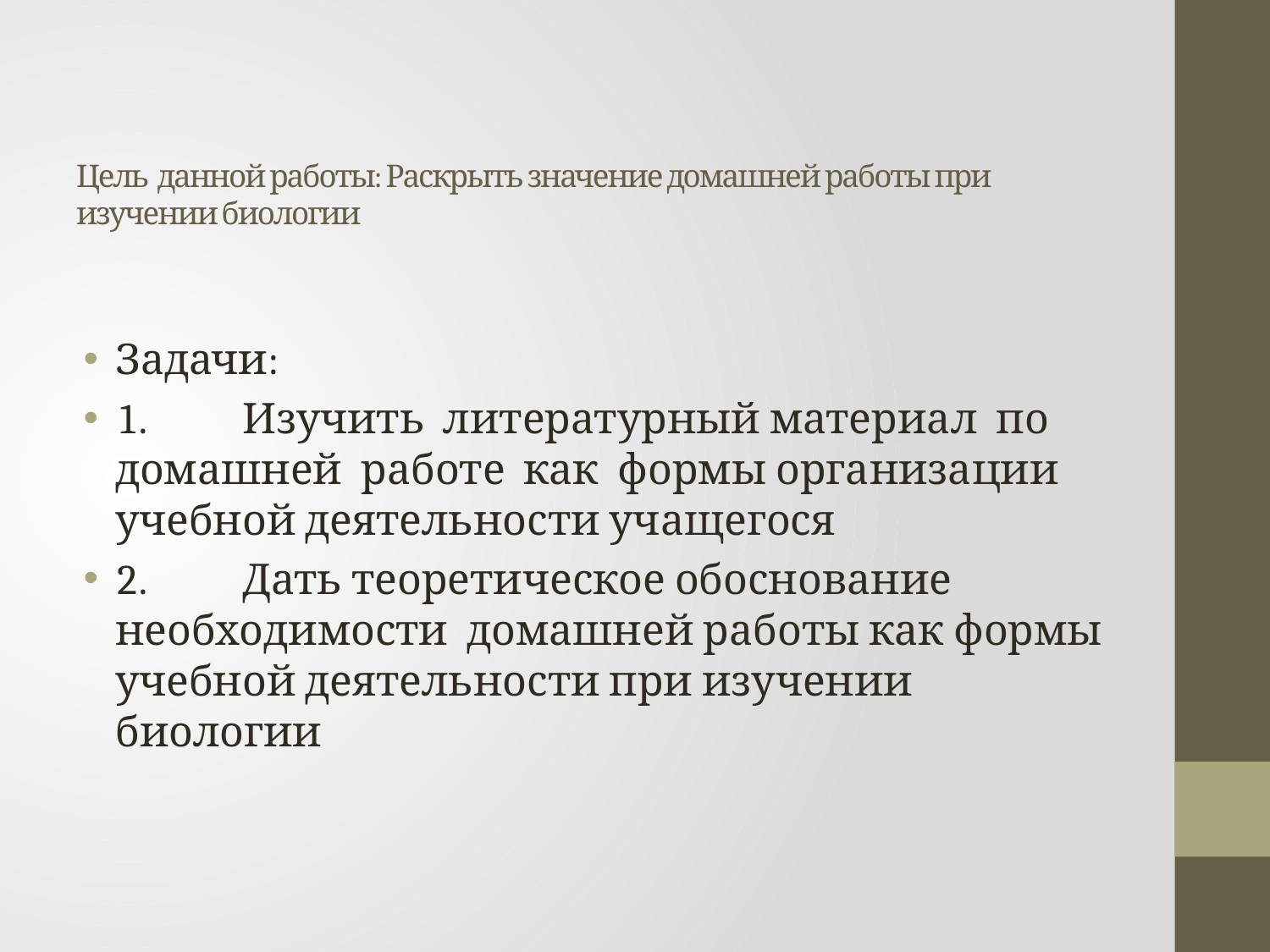

# Цель  данной работы: Раскрыть значение домашней работы при изучении биологии
Задачи:
1.	Изучить  литературный материал  по домашней  работе  как  формы организации  учебной деятельности учащегося
2.	Дать теоретическое обоснование необходимости  домашней работы как формы учебной деятельности при изучении биологии